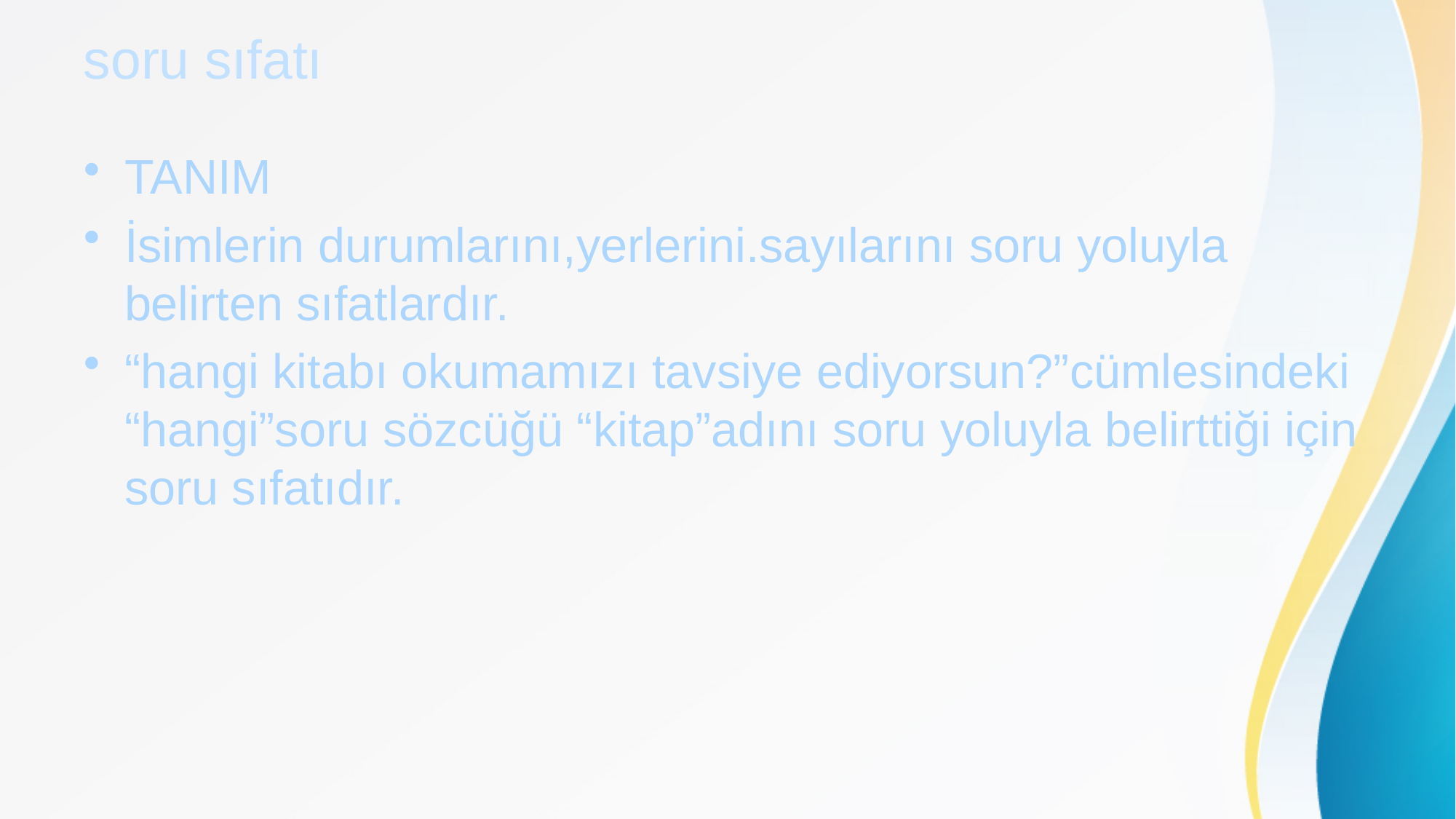

# soru sıfatı
TANIM
İsimlerin durumlarını,yerlerini.sayılarını soru yoluyla belirten sıfatlardır.
“hangi kitabı okumamızı tavsiye ediyorsun?”cümlesindeki “hangi”soru sözcüğü “kitap”adını soru yoluyla belirttiği için soru sıfatıdır.